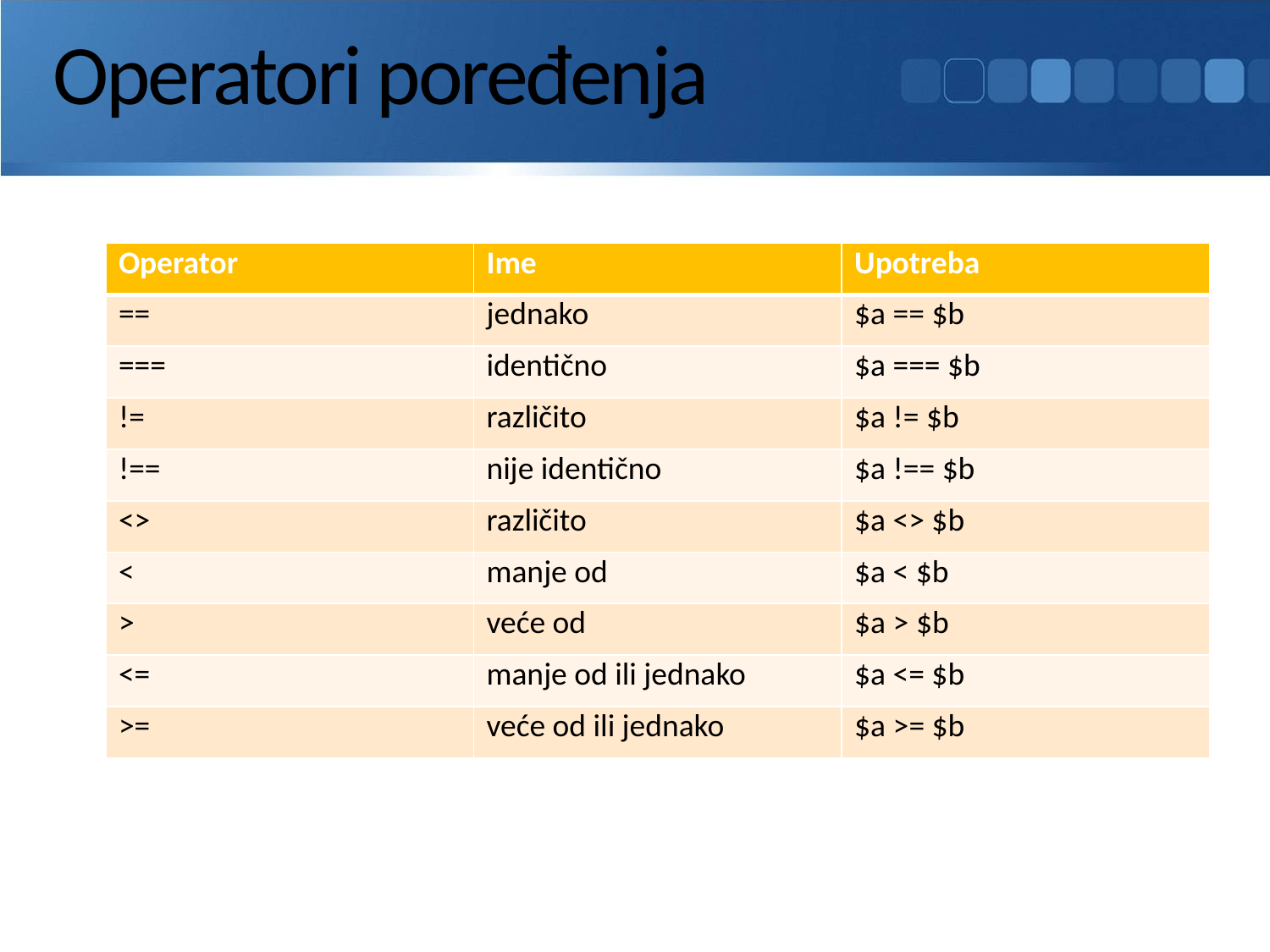

# Operatori poređenja
| Operator | Ime | Upotreba |
| --- | --- | --- |
| == | jednako | $a == $b |
| === | identično | $a === $b |
| != | različito | $a != $b |
| !== | nije identično | $a !== $b |
| <> | različito | $a <> $b |
| < | manje od | $a < $b |
| > | veće od | $a > $b |
| <= | manje od ili jednako | $a <= $b |
| >= | veće od ili jednako | $a >= $b |
87